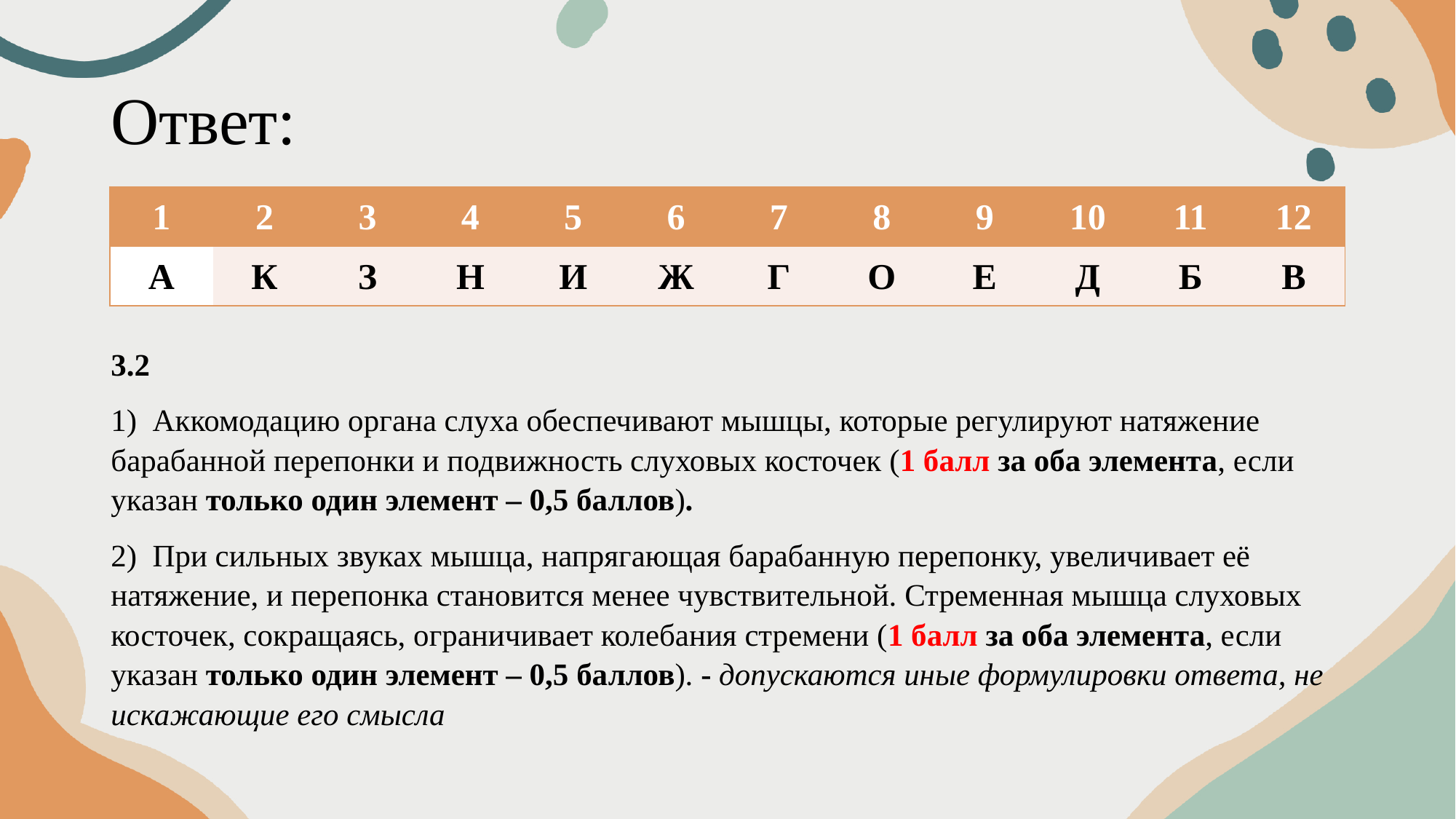

# Ответ:
| 1 | 2 | 3 | 4 | 5 | 6 | 7 | 8 | 9 | 10 | 11 | 12 |
| --- | --- | --- | --- | --- | --- | --- | --- | --- | --- | --- | --- |
| А | К | З | Н | И | Ж | Г | О | Е | Д | Б | В |

3.2
1)  Аккомодацию органа слуха обеспечивают мышцы, которые регулируют натяжение барабанной перепонки и подвижность слуховых косточек (1 балл за оба элемента, если указан только один элемент – 0,5 баллов).
2)  При сильных звуках мышца, напрягающая барабанную перепонку, увеличивает её натяжение, и перепонка становится менее чувствительной. Стременная мышца слуховых косточек, сокращаясь, ограничивает колебания стремени (1 балл за оба элемента, если указан только один элемент – 0,5 баллов). - допускаются иные формулировки ответа, не искажающие его смысла